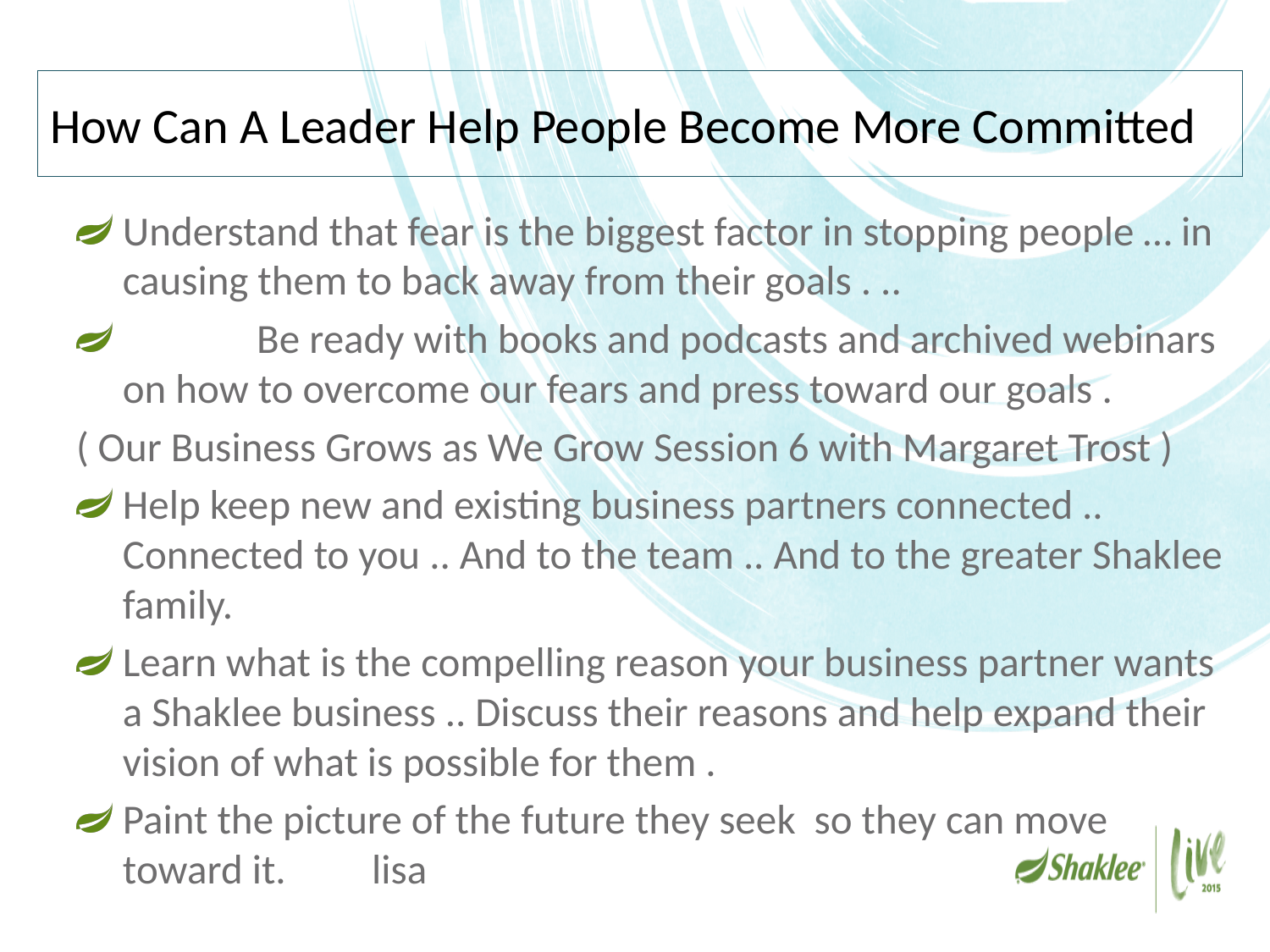

# How Can A Leader Help People Become More Committed
Understand that fear is the biggest factor in stopping people … in causing them to back away from their goals . ..
	 Be ready with books and podcasts and archived webinars on how to overcome our fears and press toward our goals .
( Our Business Grows as We Grow Session 6 with Margaret Trost )
Help keep new and existing business partners connected .. Connected to you .. And to the team .. And to the greater Shaklee family.
Learn what is the compelling reason your business partner wants a Shaklee business .. Discuss their reasons and help expand their vision of what is possible for them .
Paint the picture of the future they seek  so they can move toward it.					lisa